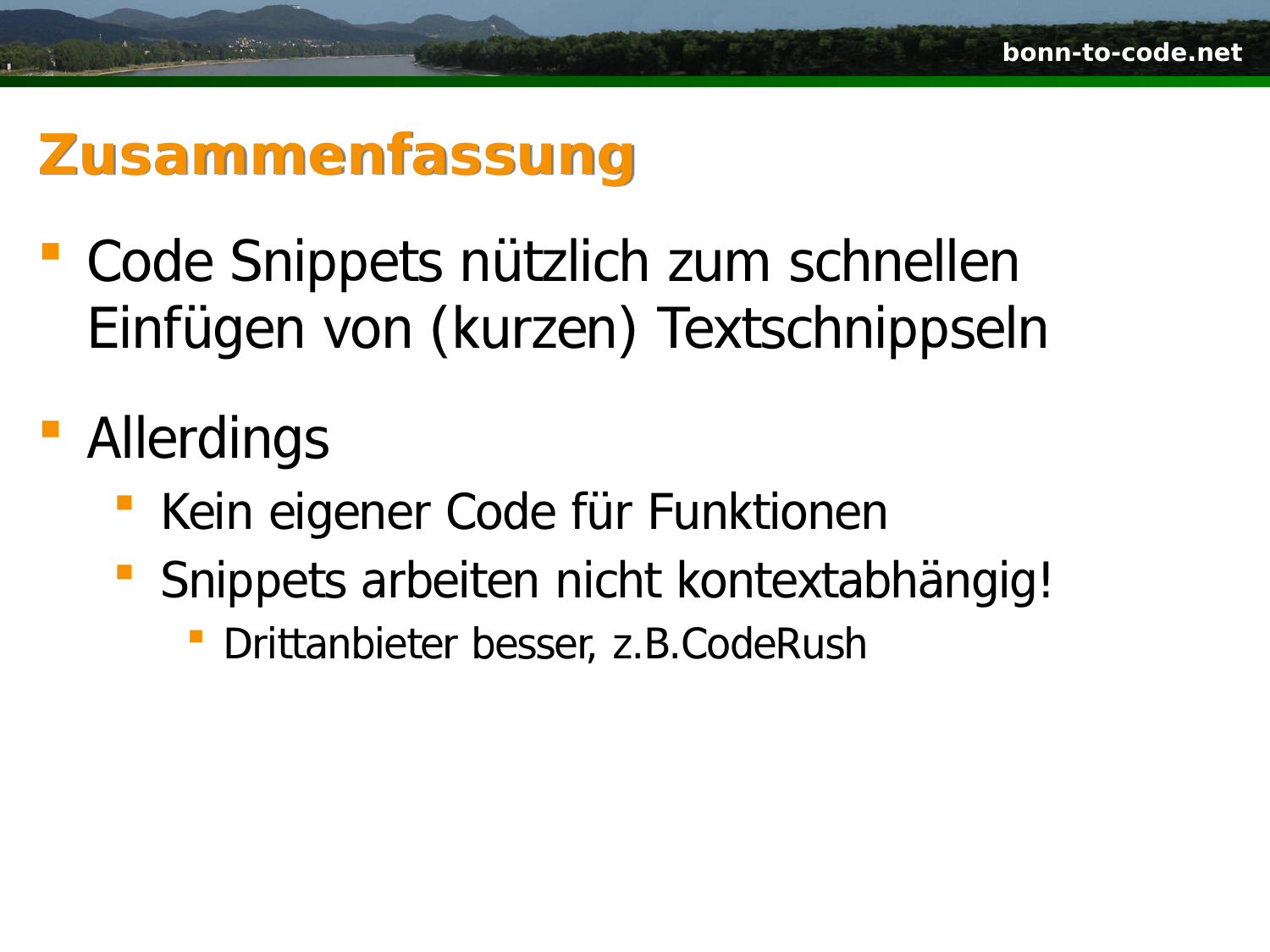

# Zusammenfassung
Code Snippets nützlich zum schnellen Einfügen von (kurzen) Textschnippseln
Allerdings
Kein eigener Code für Funktionen
Snippets arbeiten nicht kontextabhängig!
Drittanbieter besser, z.B.CodeRush